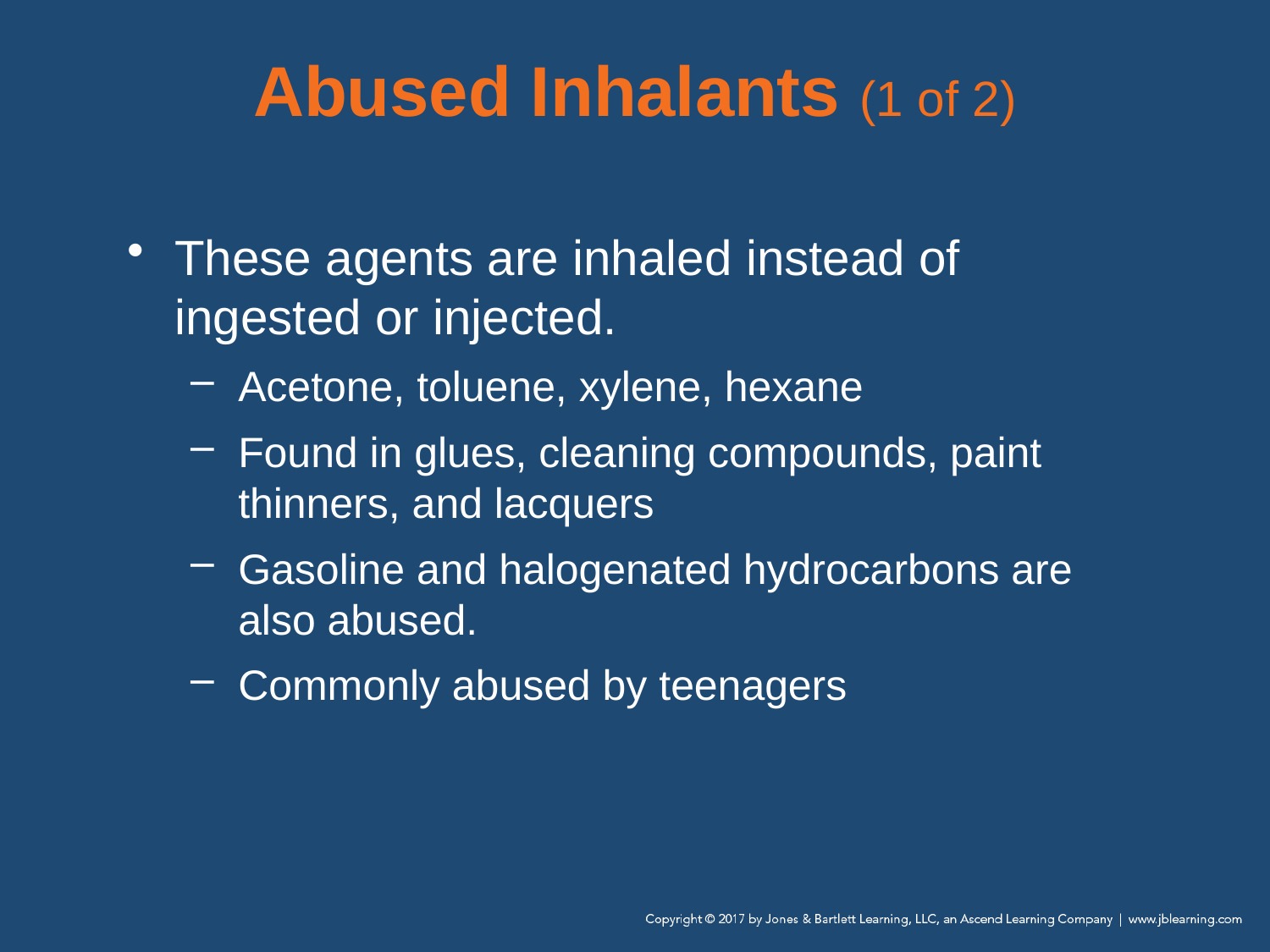

# Abused Inhalants (1 of 2)
These agents are inhaled instead of ingested or injected.
Acetone, toluene, xylene, hexane
Found in glues, cleaning compounds, paint thinners, and lacquers
Gasoline and halogenated hydrocarbons are also abused.
Commonly abused by teenagers